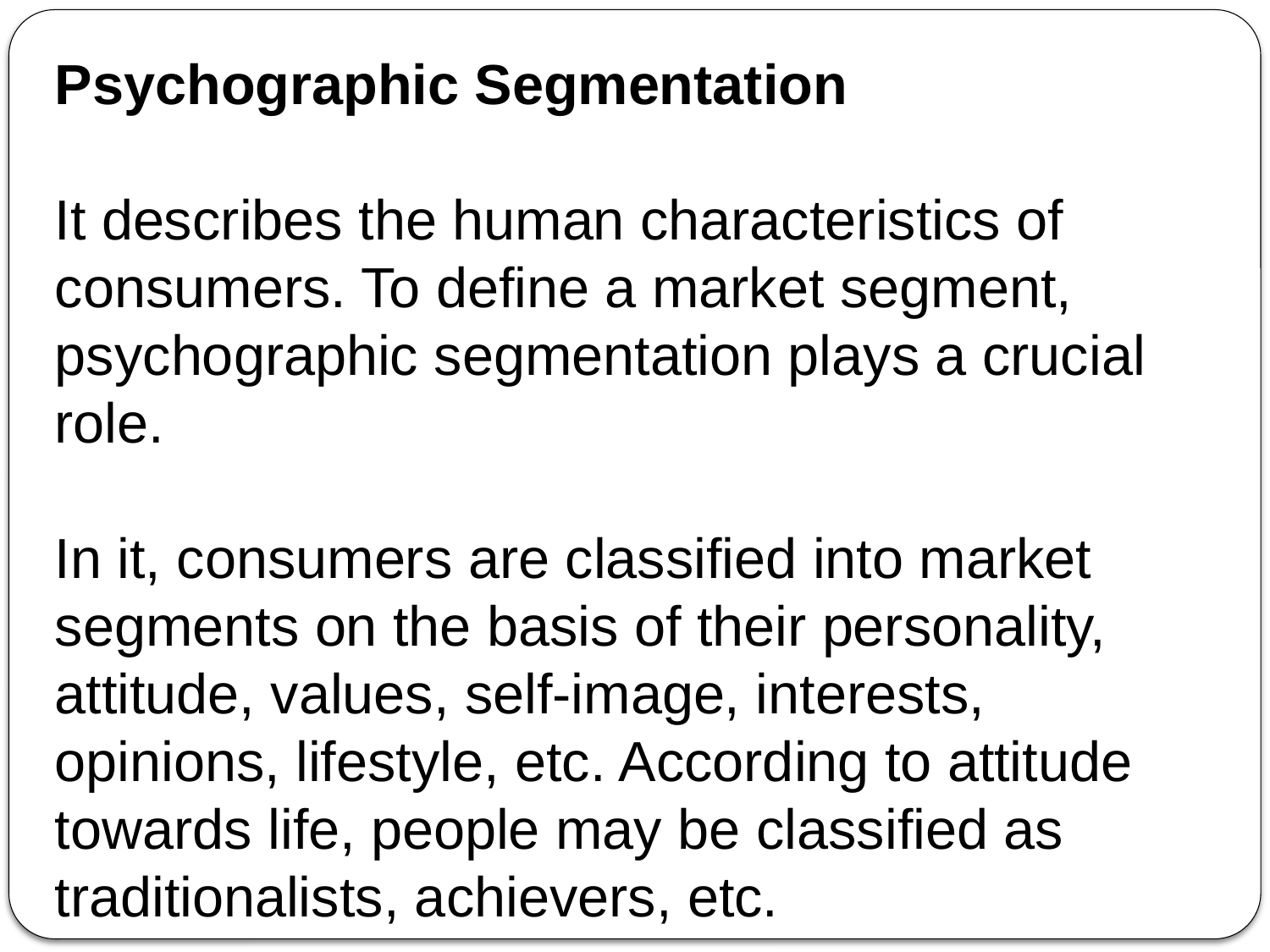

Psychographic Segmentation

It describes the human characteristics of consumers. To define a market segment, psychographic segmentation plays a crucial role.

In it, consumers are classified into market segments on the basis of their personality, attitude, values, self-image, interests, opinions, lifestyle, etc. According to attitude towards life, people may be classified as traditionalists, achievers, etc.